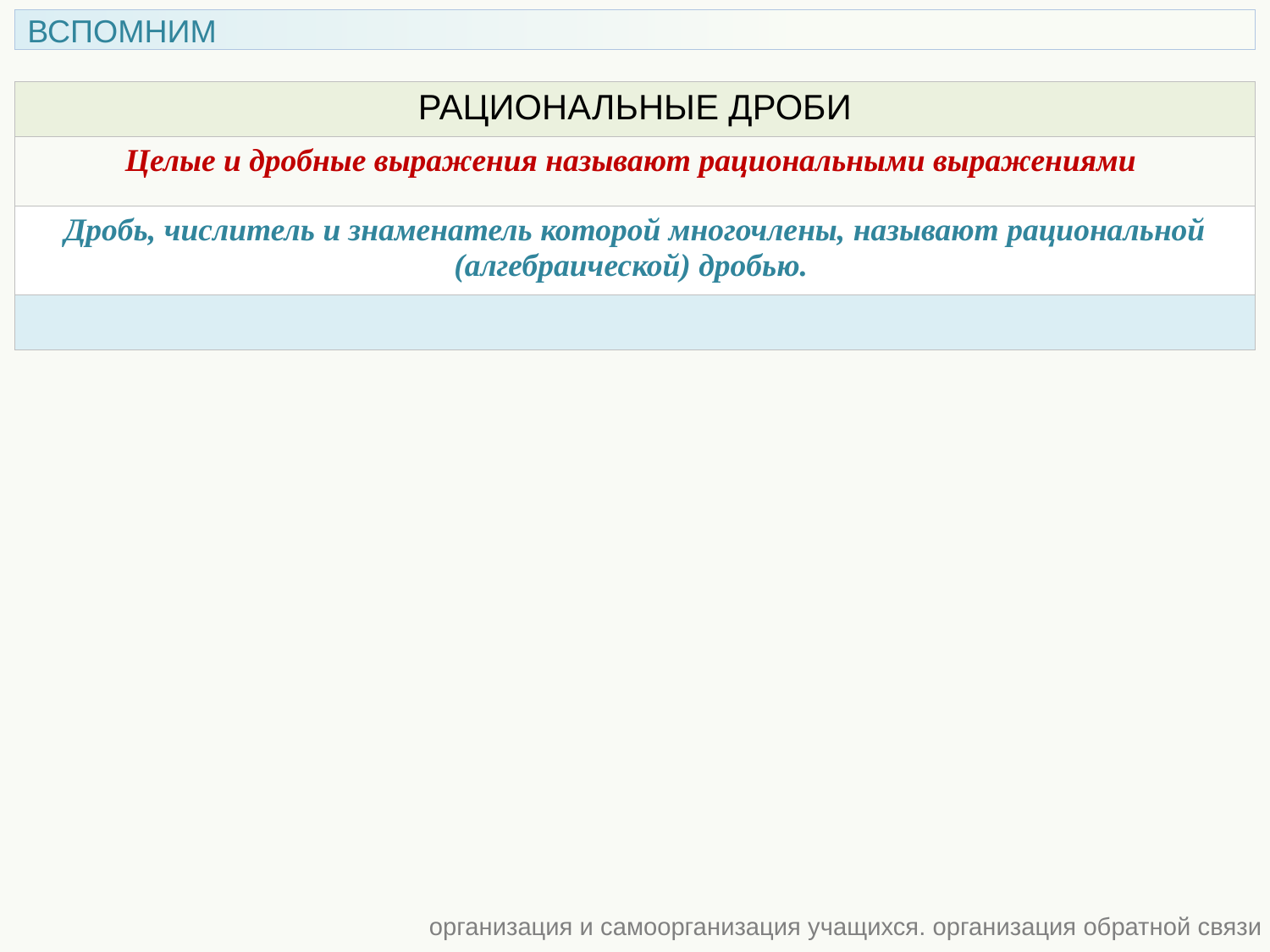

ВСПОМНИМ
| РАЦИОНАЛЬНЫЕ ДРОБИ |
| --- |
| Целые и дробные выражения называют рациональными выражениями |
| Дробь, числитель и знаменатель которой многочлены, называют рациональной (алгебраической) дробью. |
|  |
организация и самоорганизация учащихся. организация обратной связи